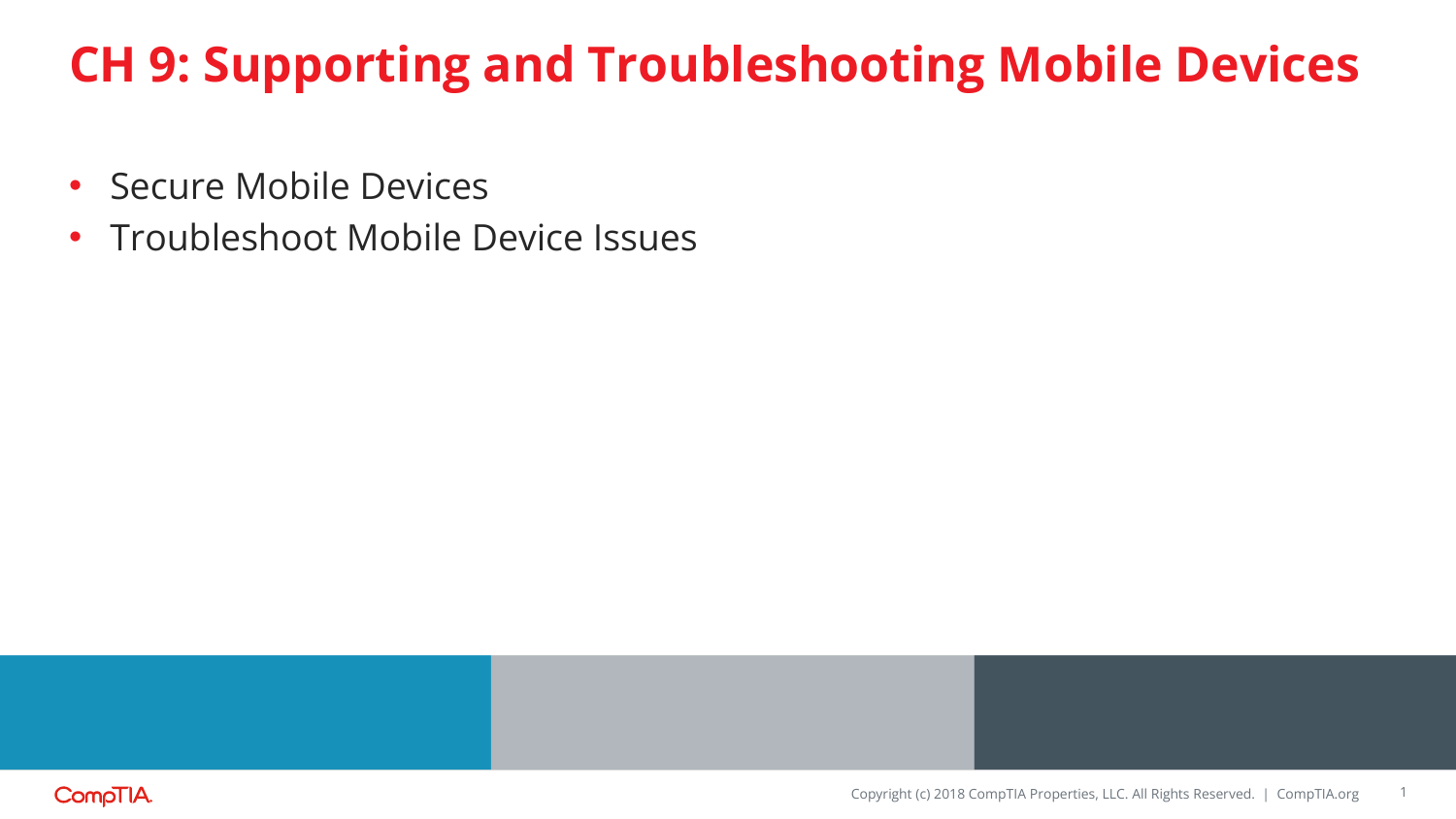

# CH 9: Supporting and Troubleshooting Mobile Devices
Secure Mobile Devices
Troubleshoot Mobile Device Issues
1